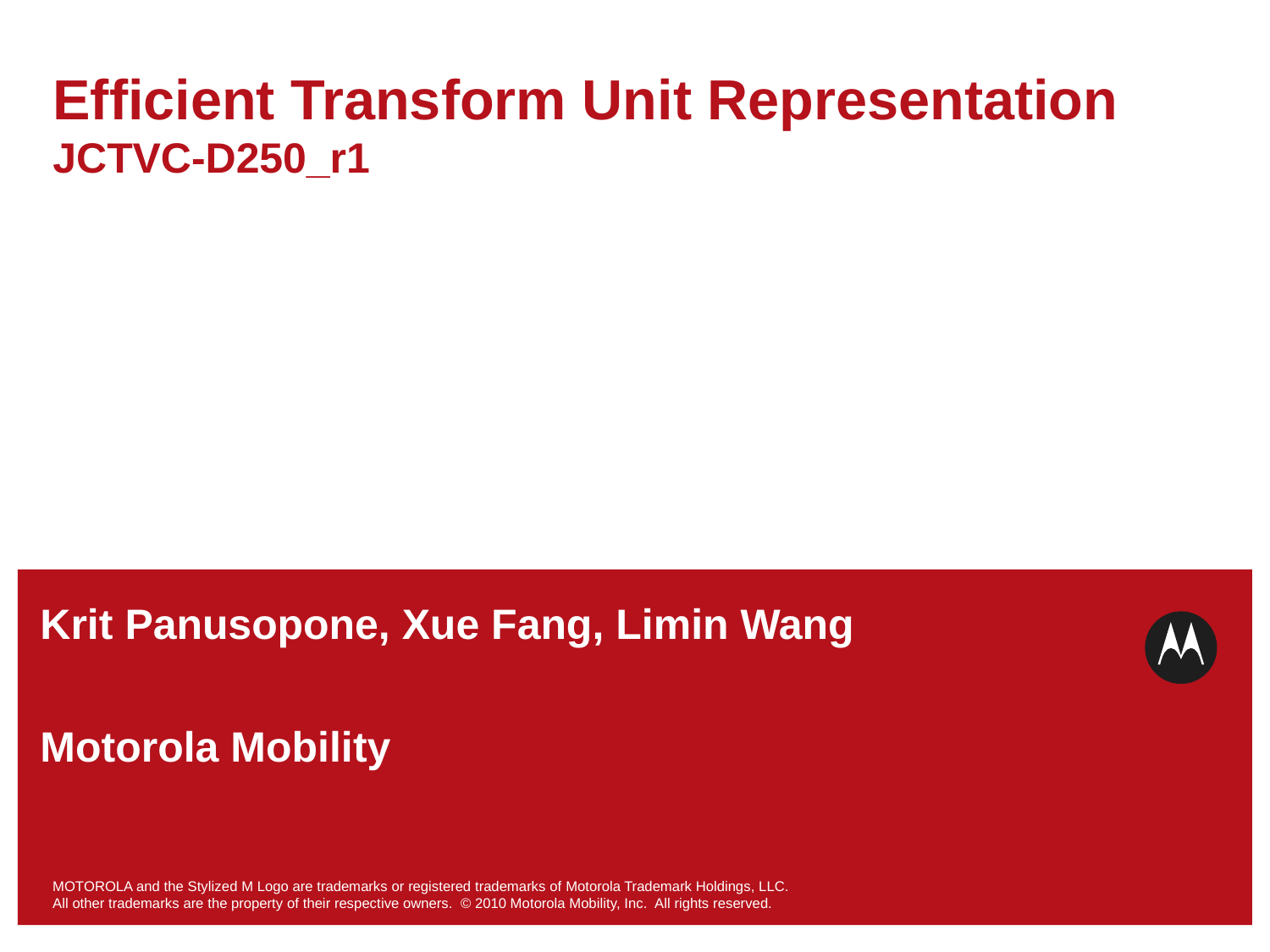

# Efficient Transform Unit Representation JCTVC-D250_r1
Krit Panusopone, Xue Fang, Limin Wang

Motorola Mobility